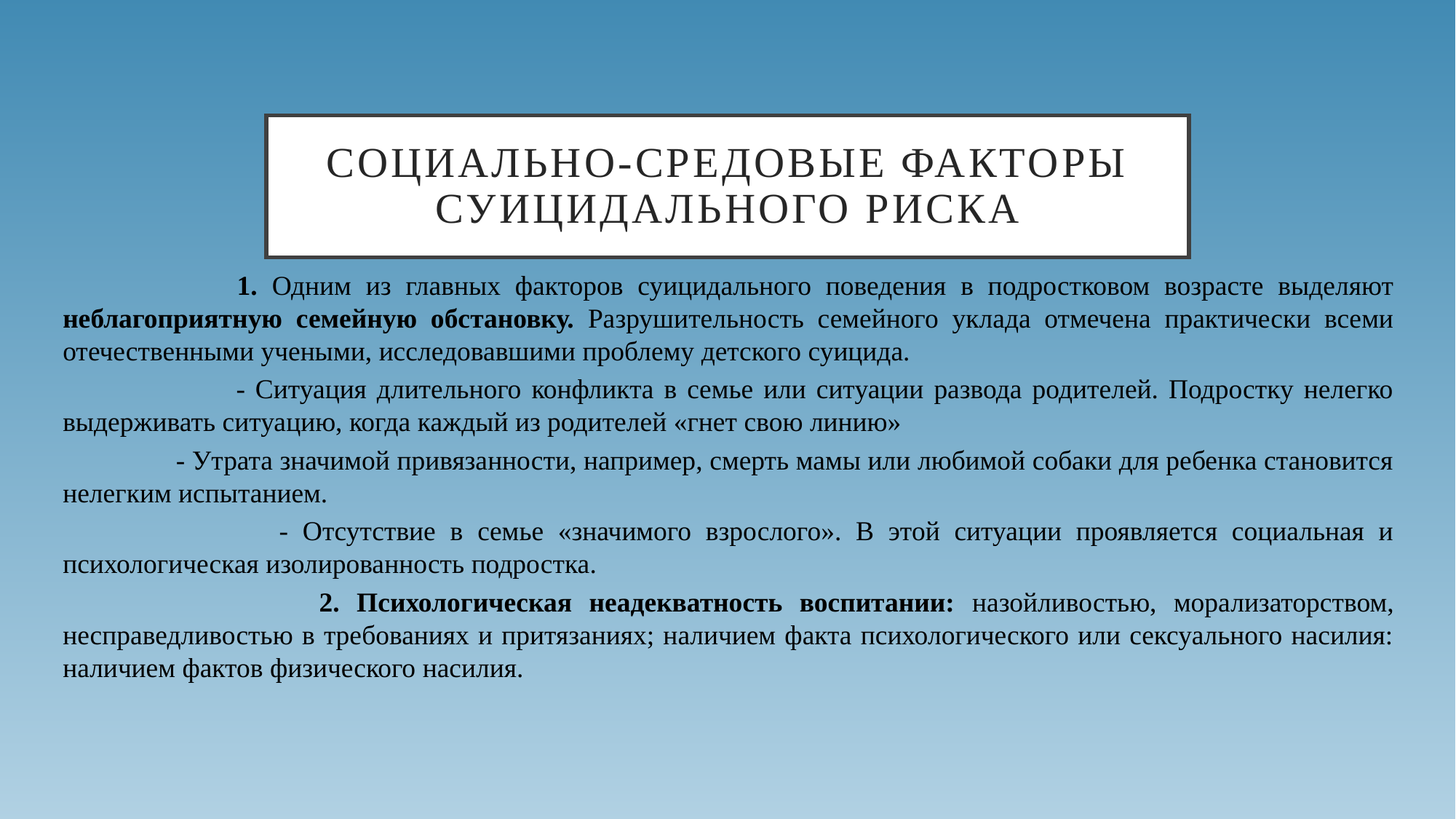

# Социально-средовые факторы суицидального риска
            1. Одним из главных факторов суицидального поведения в подростковом возрасте выделяют неблагоприятную семейную обстановку. Разрушительность семейного уклада отмечена практически всеми отечественными учеными, исследовавшими проблему детского суицида.
                 - Ситуация длительного конфликта в семье или ситуации развода родителей. Подростку нелегко выдерживать ситуацию, когда каждый из родителей «гнет свою линию»
                - Утрата значимой привязанности, например, смерть мамы или любимой собаки для ребенка становится нелегким испытанием.
               - Отсутствие в семье «значимого взрослого». В этой ситуации проявляется социальная и психологическая изолированность подростка.
               2. Психологическая неадекватность воспитании: назойливостью, морализаторством, несправедливостью в требованиях и притязаниях; наличием факта психологического или сексуального насилия: наличием фактов физического насилия.